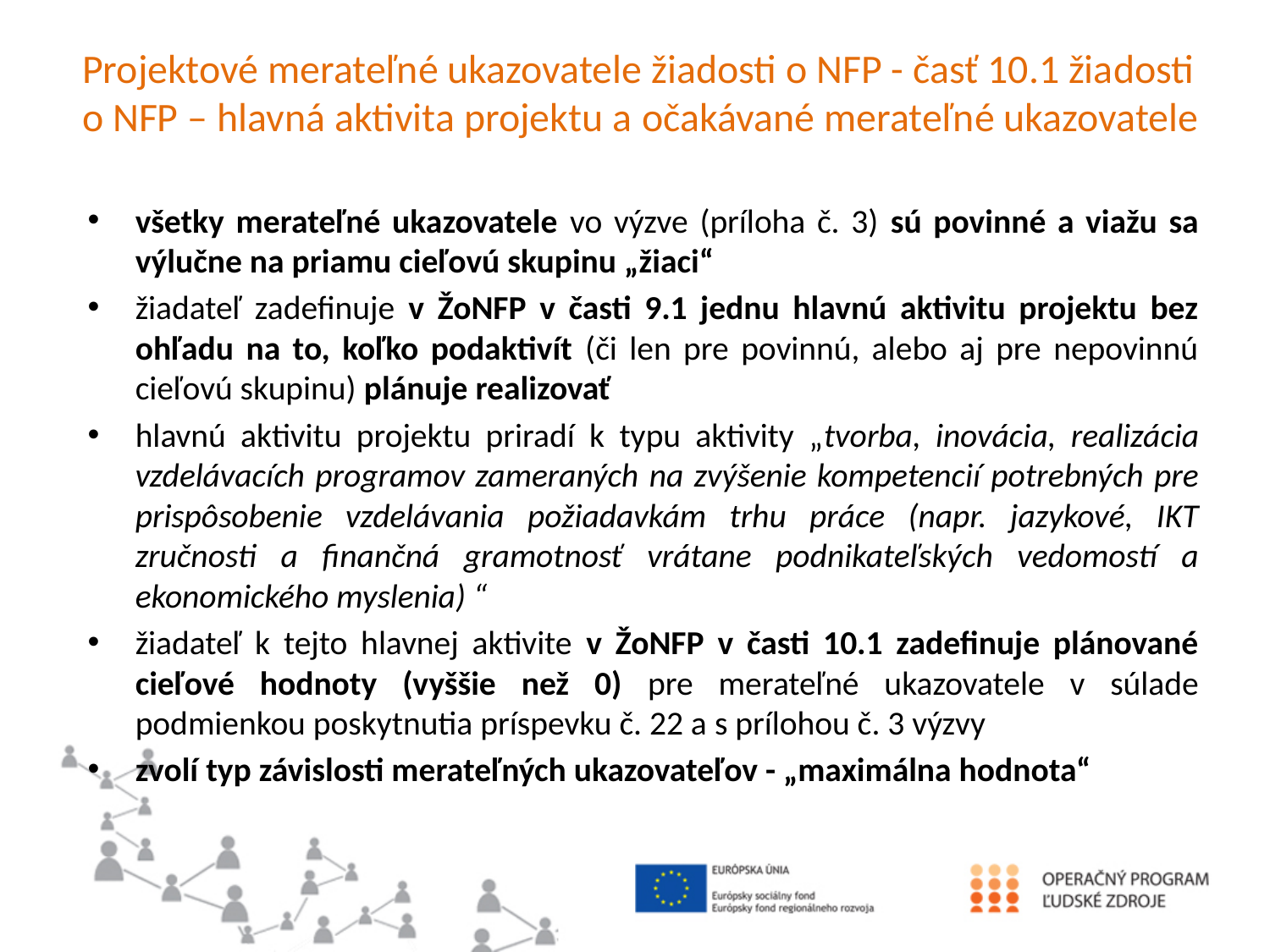

# Projektové merateľné ukazovatele žiadosti o NFP - časť 10.1 žiadosti o NFP – hlavná aktivita projektu a očakávané merateľné ukazovatele

všetky merateľné ukazovatele vo výzve (príloha č. 3) sú povinné a viažu sa výlučne na priamu cieľovú skupinu „žiaci“
žiadateľ zadefinuje v ŽoNFP v časti 9.1 jednu hlavnú aktivitu projektu bez ohľadu na to, koľko podaktivít (či len pre povinnú, alebo aj pre nepovinnú cieľovú skupinu) plánuje realizovať
hlavnú aktivitu projektu priradí k typu aktivity „tvorba, inovácia, realizácia vzdelávacích programov zameraných na zvýšenie kompetencií potrebných pre prispôsobenie vzdelávania požiadavkám trhu práce (napr. jazykové, IKT zručnosti a finančná gramotnosť vrátane podnikateľských vedomostí a ekonomického myslenia) “
žiadateľ k tejto hlavnej aktivite v ŽoNFP v časti 10.1 zadefinuje plánované cieľové hodnoty (vyššie než 0) pre merateľné ukazovatele v súlade podmienkou poskytnutia príspevku č. 22 a s prílohou č. 3 výzvy
zvolí typ závislosti merateľných ukazovateľov - „maximálna hodnota“